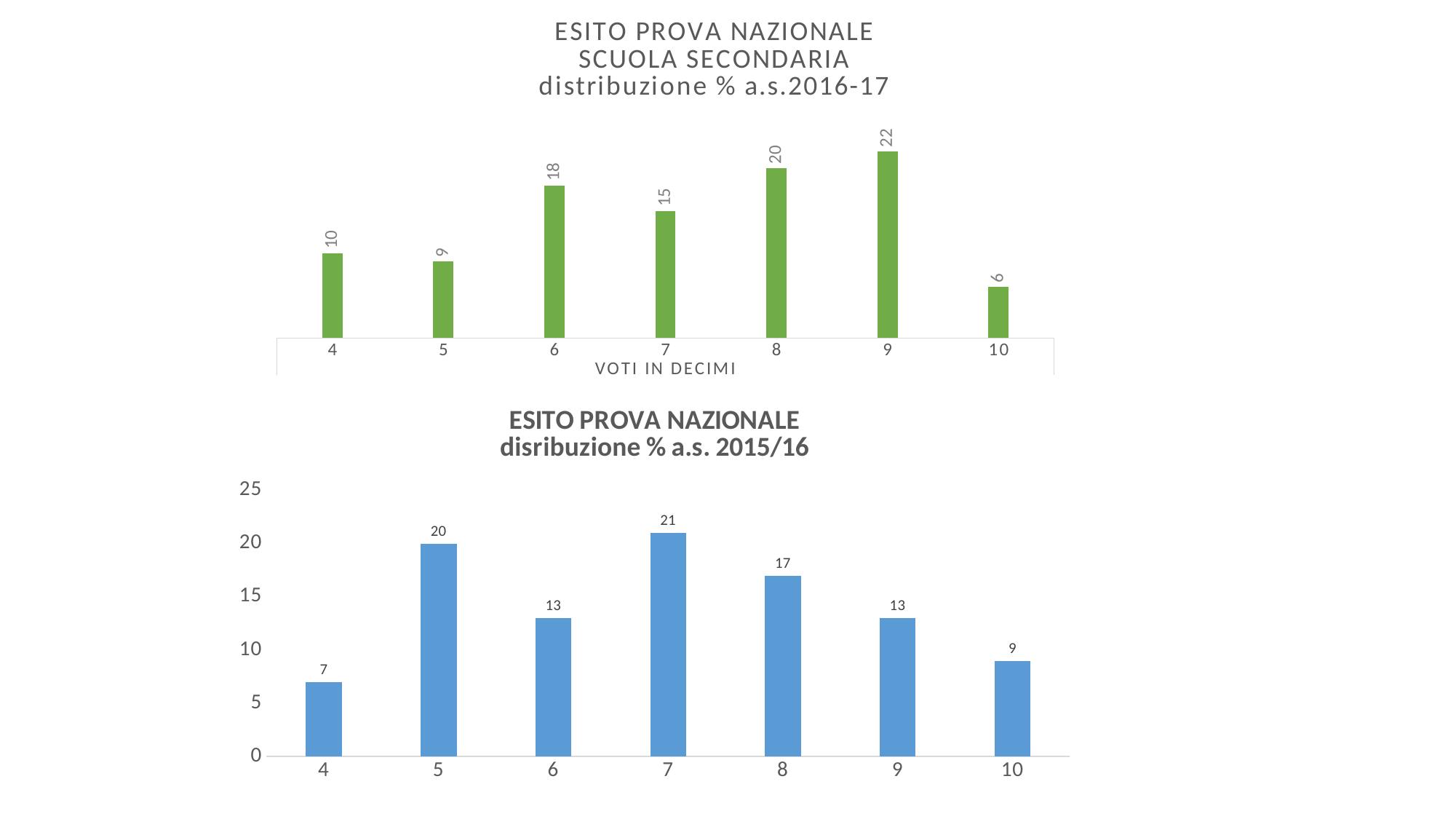

[unsupported chart]

### Chart: ESITO PROVA NAZIONALE
disribuzione % a.s. 2015/16

| Category | a |
|---|---|
| 4 | 7.0 |
| 5 | 20.0 |
| 6 | 13.0 |
| 7 | 21.0 |
| 8 | 17.0 |
| 9 | 13.0 |
| 10 | 9.0 |